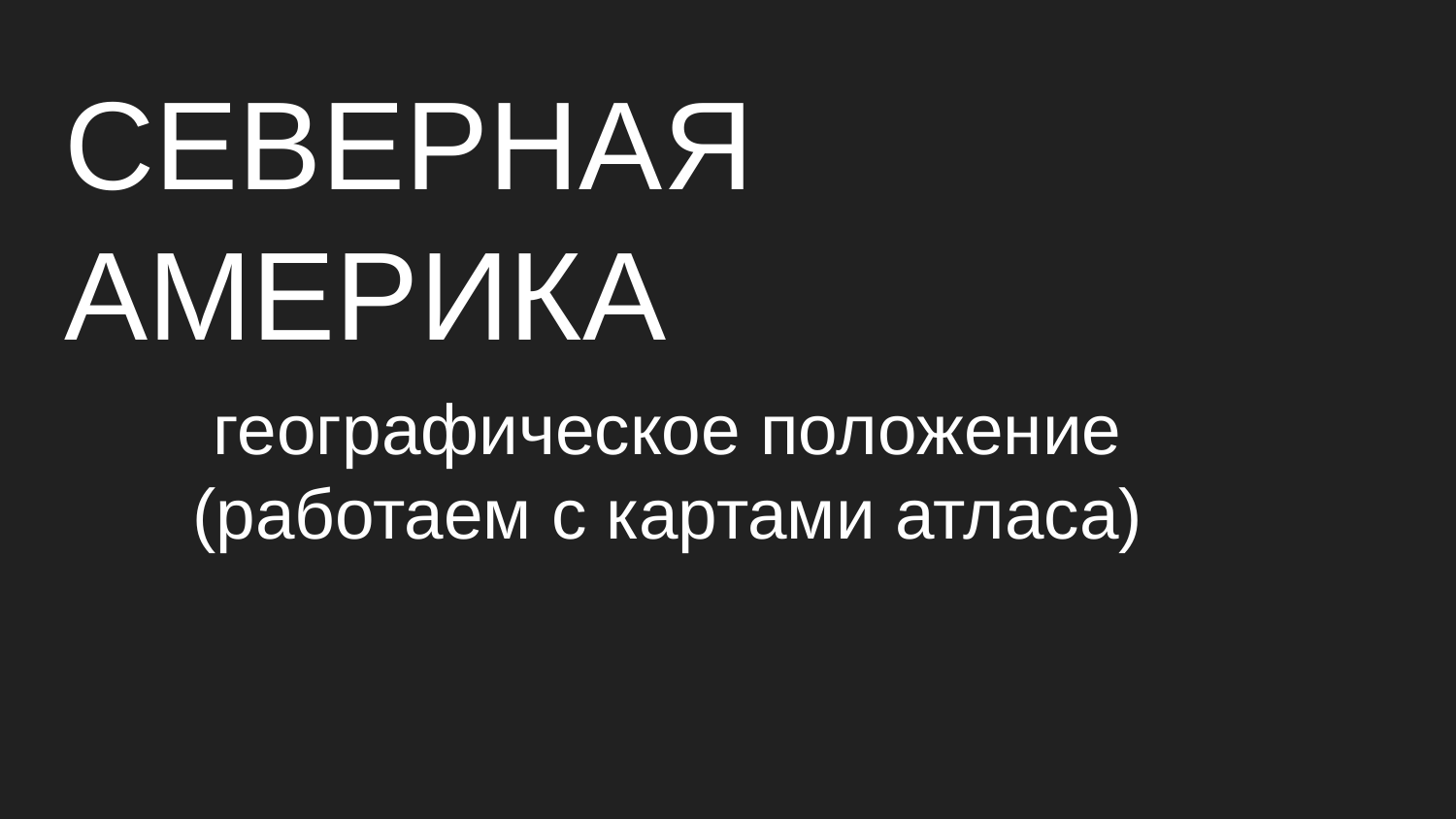

# СЕВЕРНАЯ АМЕРИКА
географическое положение
(работаем с картами атласа)